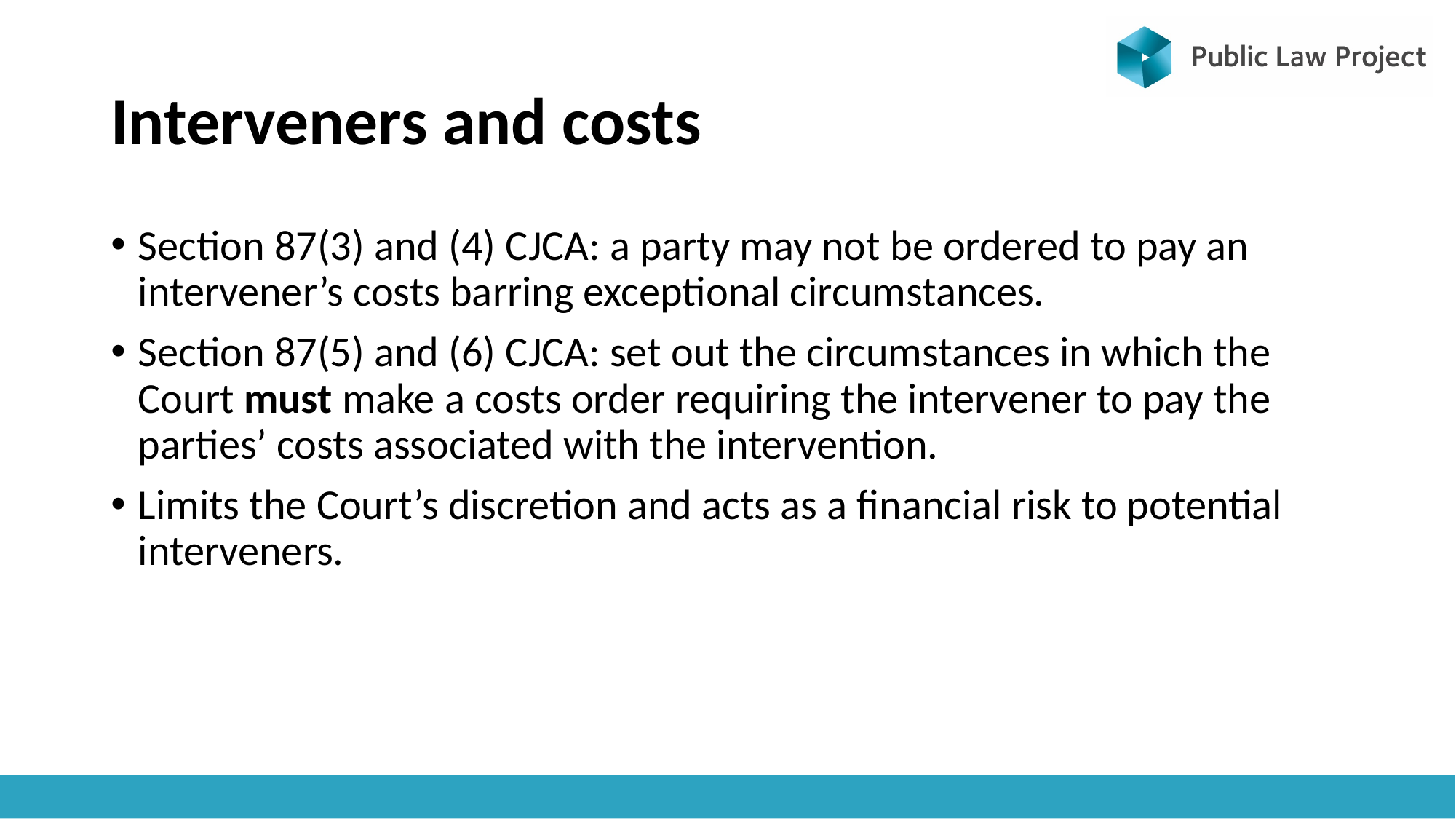

# Interveners and costs
Section 87(3) and (4) CJCA: a party may not be ordered to pay an intervener’s costs barring exceptional circumstances.
Section 87(5) and (6) CJCA: set out the circumstances in which the Court must make a costs order requiring the intervener to pay the parties’ costs associated with the intervention.
Limits the Court’s discretion and acts as a financial risk to potential interveners.